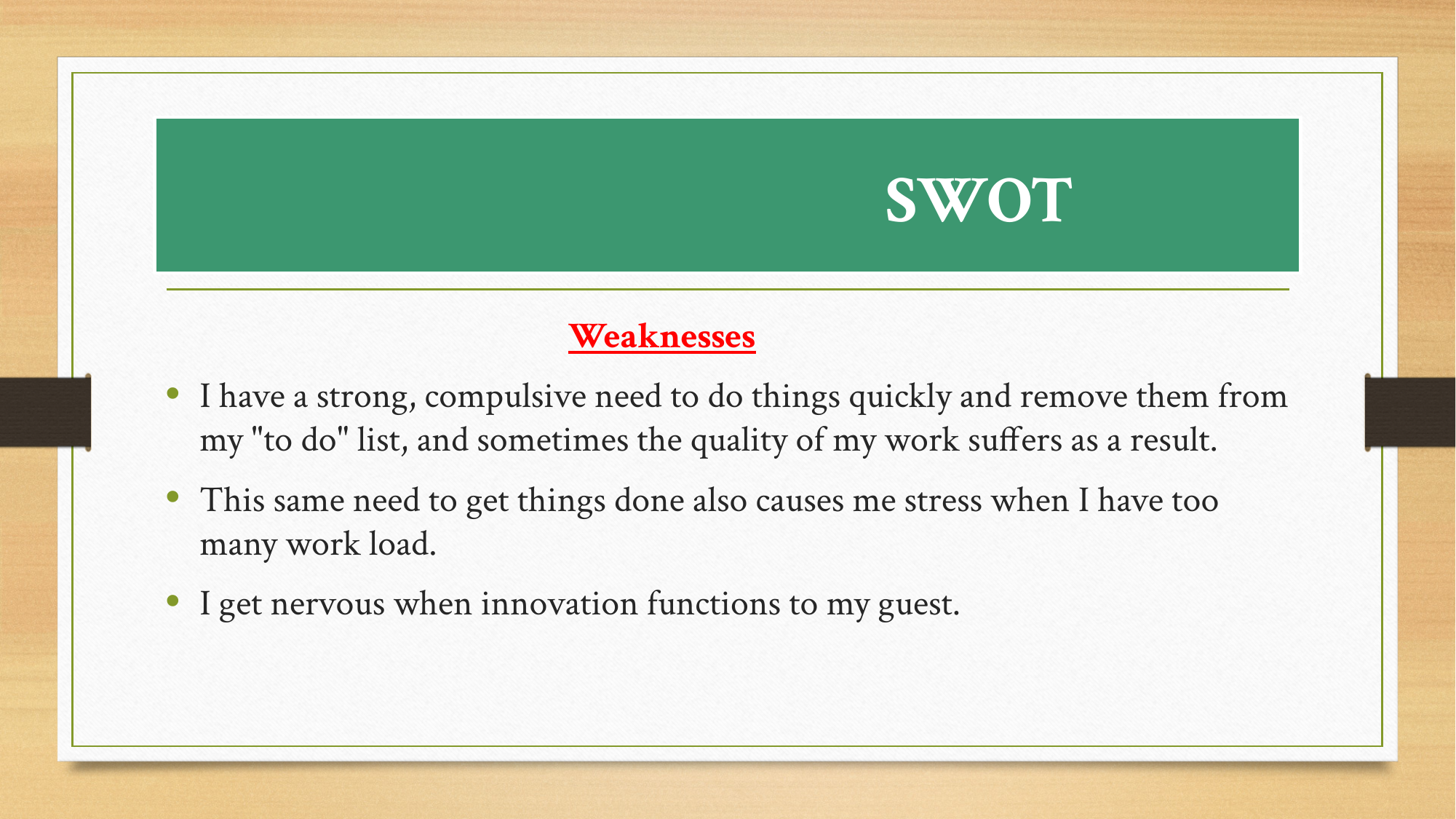

# SWOT
                                                      Weaknesses
I have a strong, compulsive need to do things quickly and remove them from my "to do" list, and sometimes the quality of my work suffers as a result.
This same need to get things done also causes me stress when I have too many work load.
I get nervous when innovation functions to my guest.